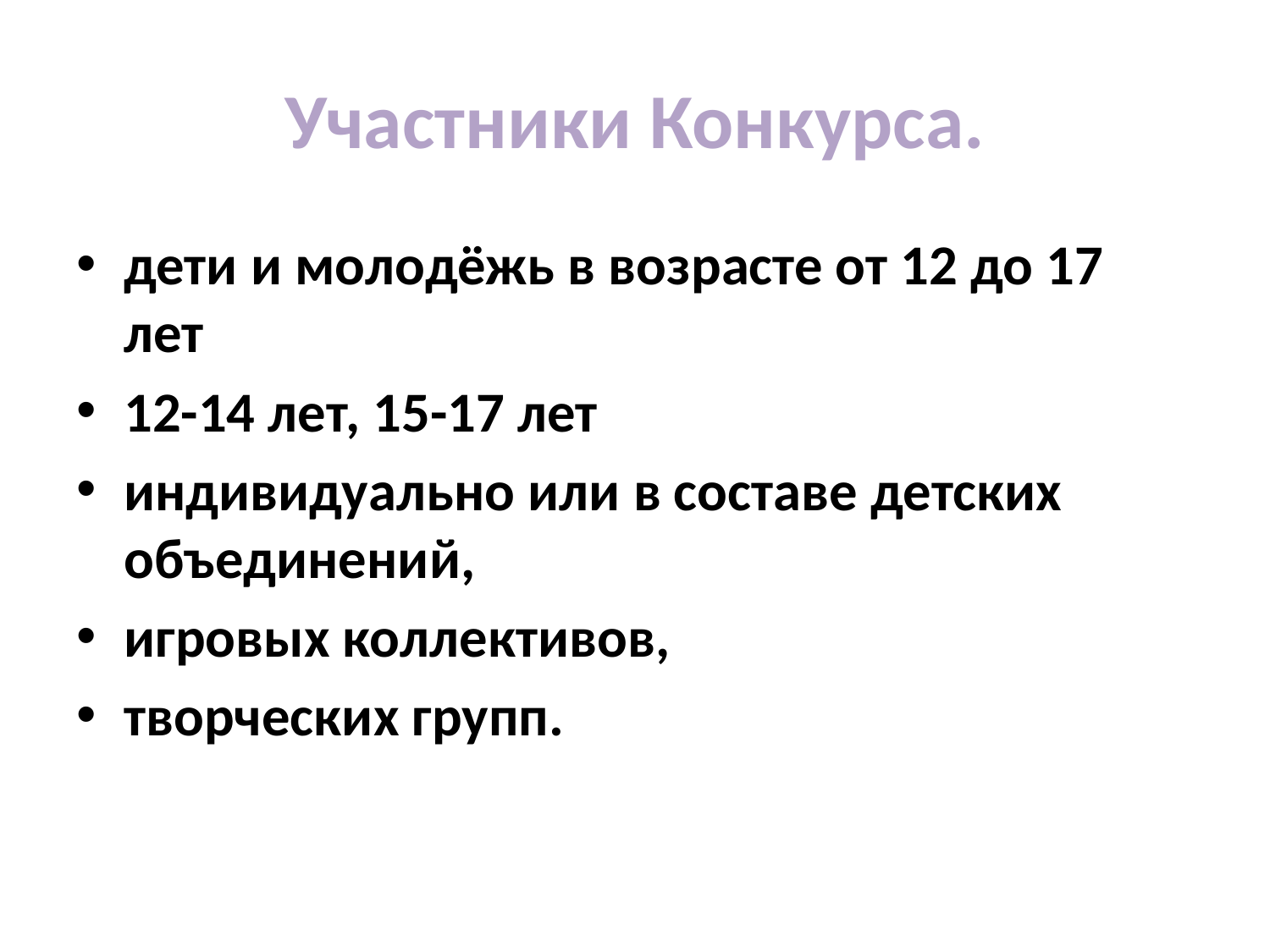

# Участники Конкурса.
дети и молодёжь в возрасте от 12 до 17 лет
12-14 лет, 15-17 лет
индивидуально или в составе детских объединений,
игровых коллективов,
творческих групп.